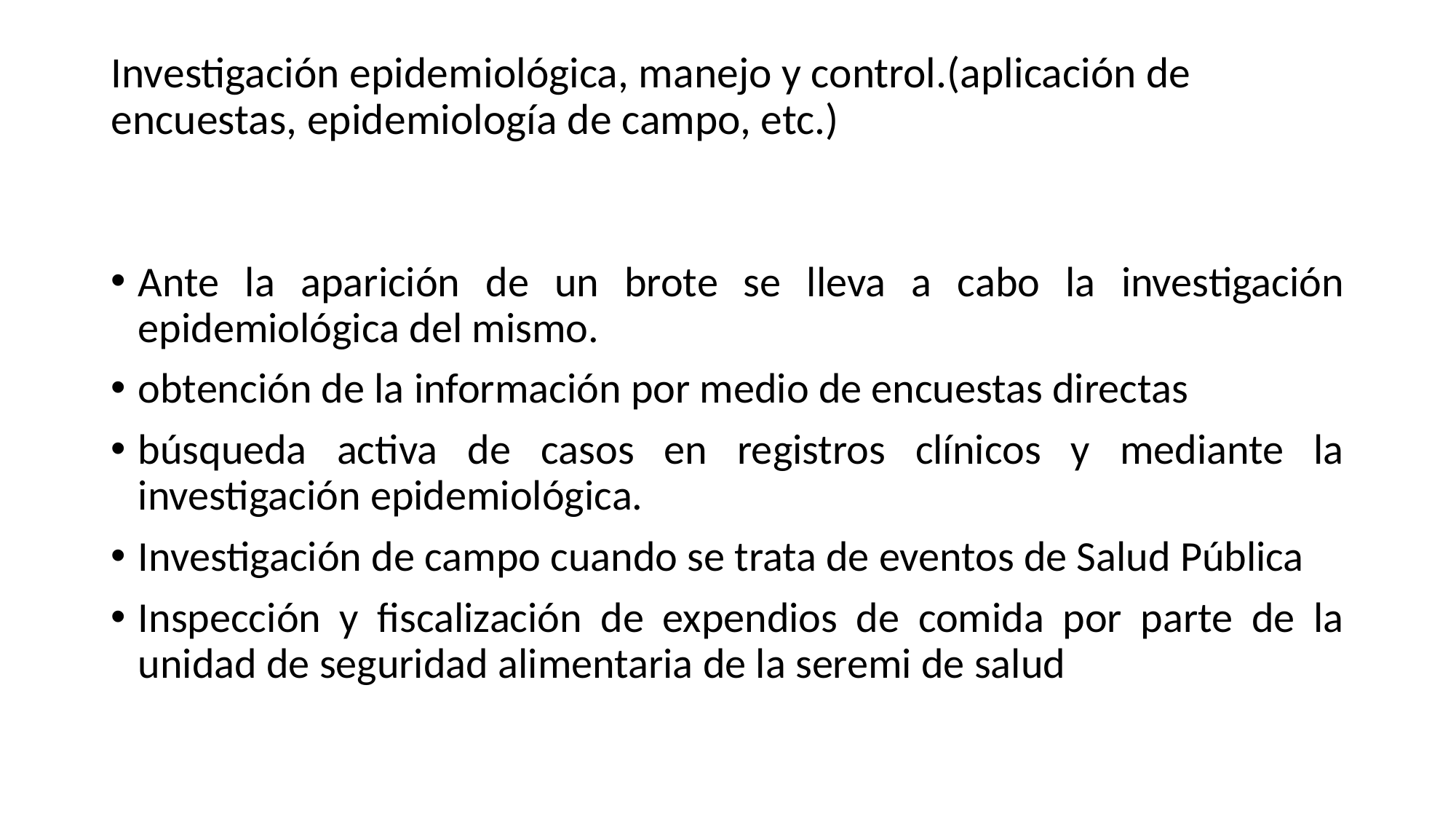

# Investigación epidemiológica, manejo y control.(aplicación de encuestas, epidemiología de campo, etc.)
Ante la aparición de un brote se lleva a cabo la investigación epidemiológica del mismo.
obtención de la información por medio de encuestas directas
búsqueda activa de casos en registros clínicos y mediante la investigación epidemiológica.
Investigación de campo cuando se trata de eventos de Salud Pública
Inspección y fiscalización de expendios de comida por parte de la unidad de seguridad alimentaria de la seremi de salud